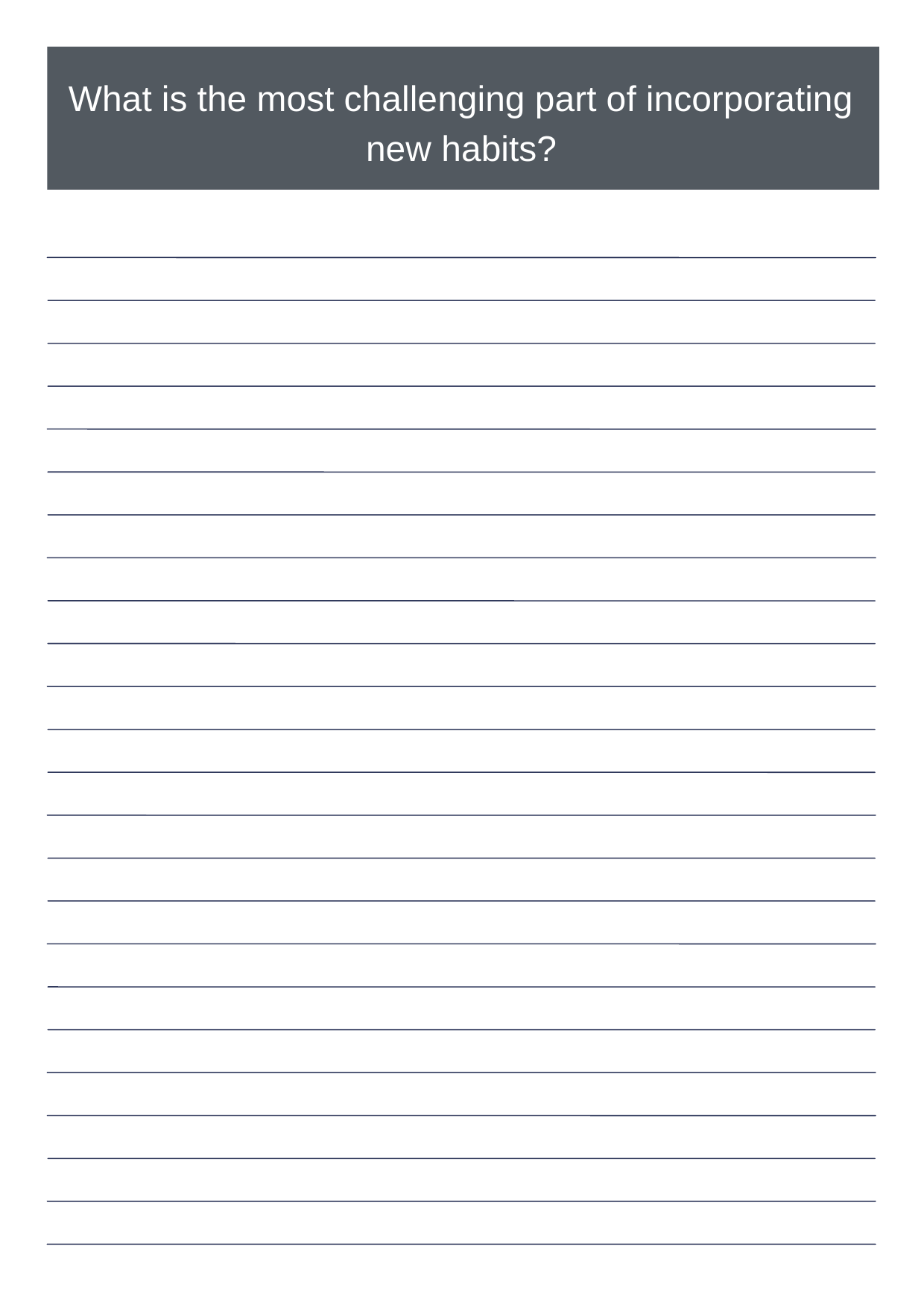

What is the most challenging part of incorporating new habits?